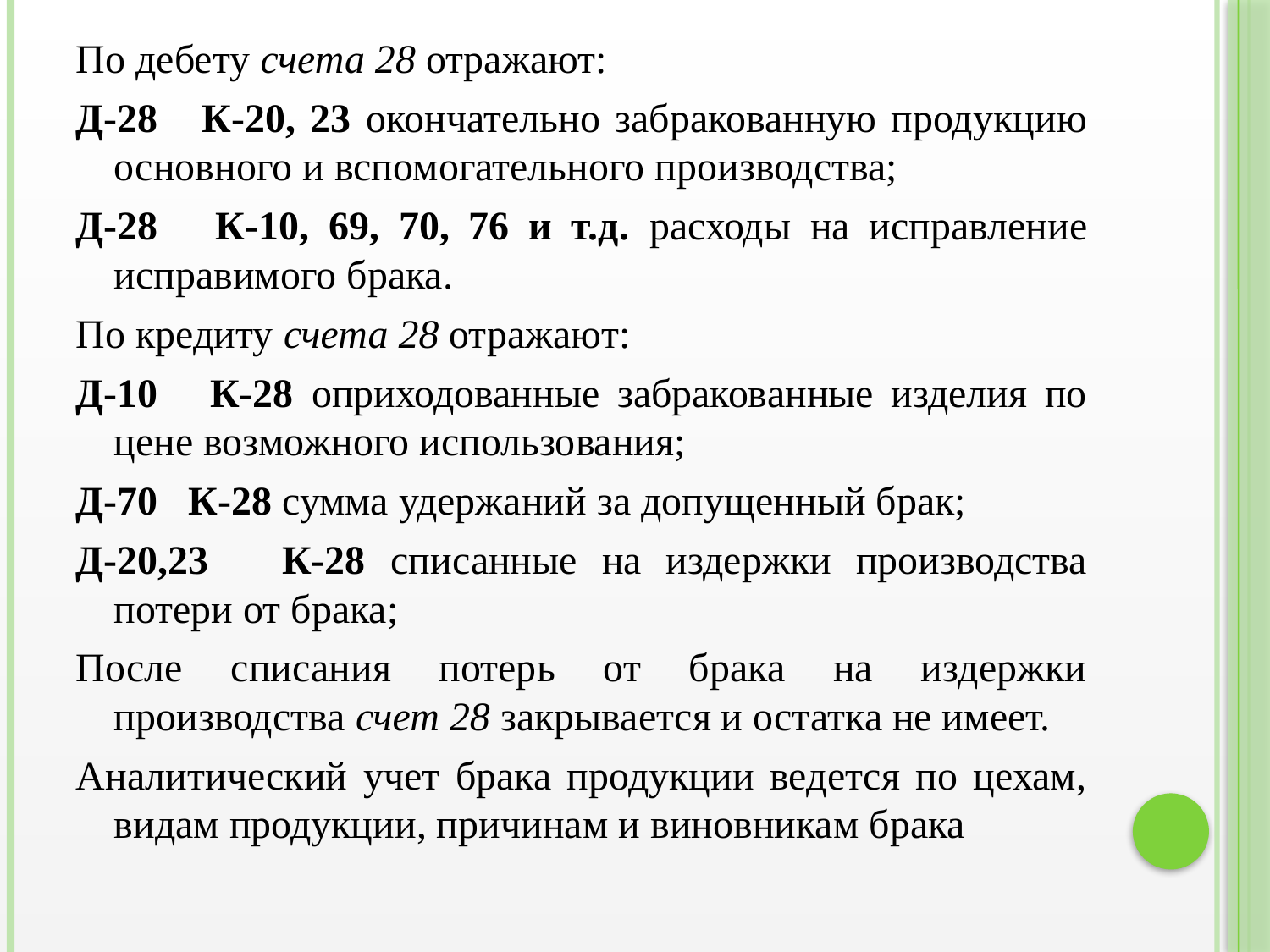

По дебету счета 28 отражают:
Д-28   К-20, 23 окончательно забракованную продукцию основного и вспомогательного производства;
Д-28   К-10, 69, 70, 76 и т.д. расходы на исправление исправимого брака.
По кредиту счета 28 отражают:
Д-10   К-28 оприходованные забракованные изделия по цене возможного использования;
Д-70   К-28 сумма удержаний за допущенный брак;
Д-20,23   К-28 списанные на издержки производства потери от брака;
После списания потерь от брака на издержки производства счет 28 закрывается и остатка не имеет.
Аналитический учет брака продукции ведется по цехам, видам продукции, причинам и виновникам брака